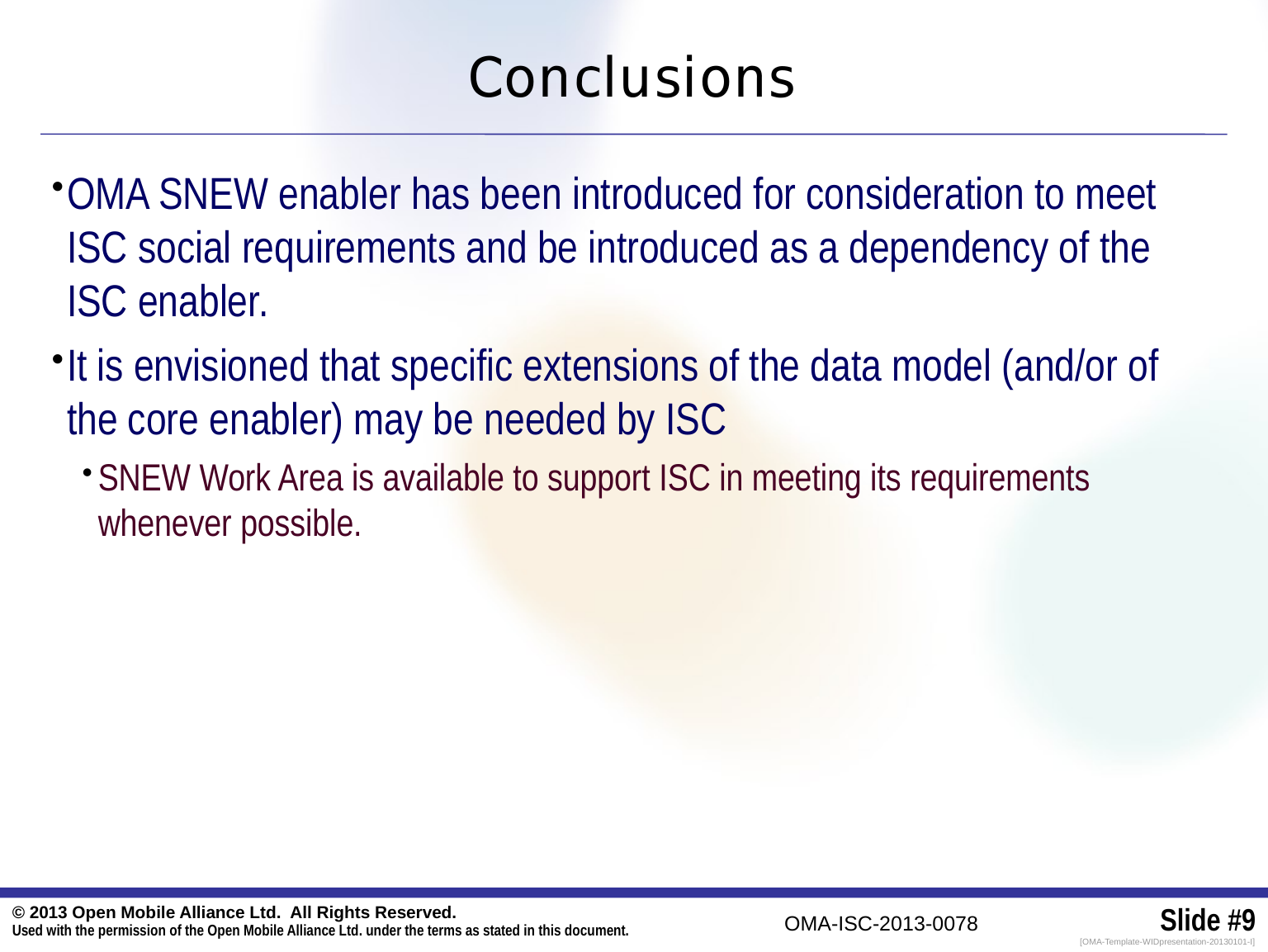

# Conclusions
OMA SNEW enabler has been introduced for consideration to meet ISC social requirements and be introduced as a dependency of the ISC enabler.
It is envisioned that specific extensions of the data model (and/or of the core enabler) may be needed by ISC
SNEW Work Area is available to support ISC in meeting its requirements whenever possible.